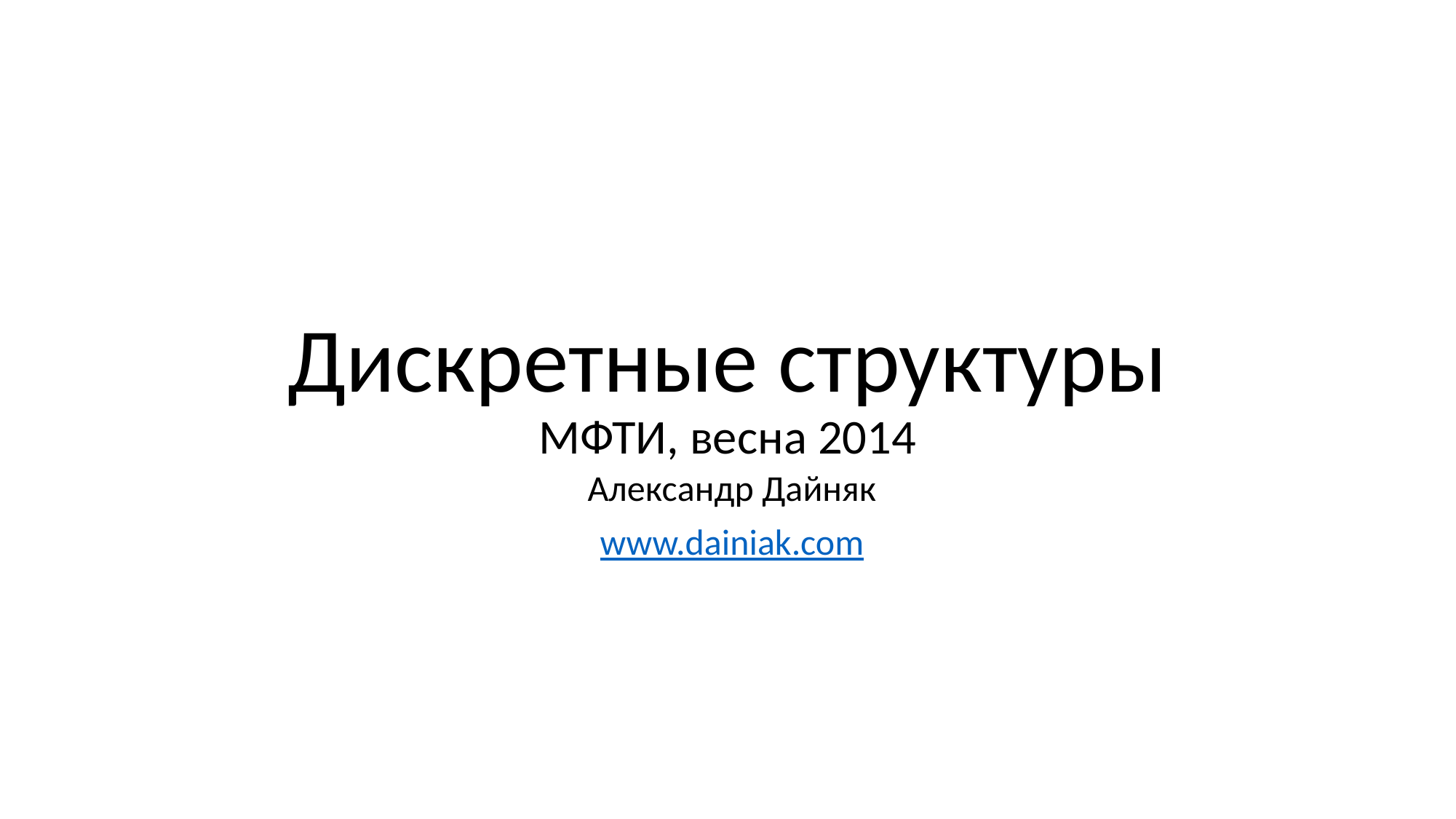

# Дискретные структуры МФТИ, весна 2014
Александр Дайняк
www.dainiak.com